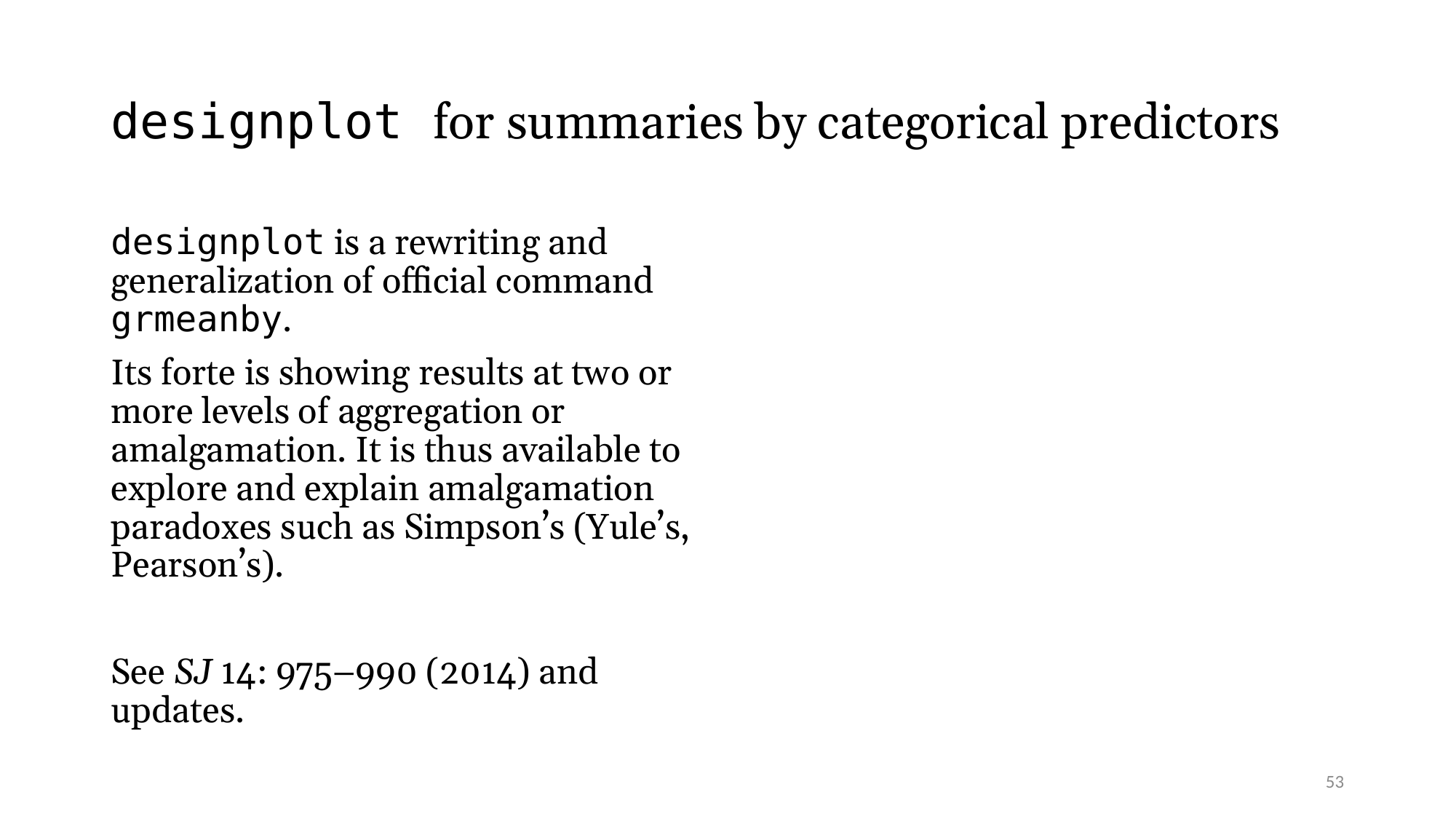

# designplot for summaries by categorical predictors
designplot is a rewriting and generalization of official command grmeanby.
Its forte is showing results at two or more levels of aggregation or amalgamation. It is thus available to explore and explain amalgamation paradoxes such as Simpson’s (Yule’s, Pearson’s).

See SJ 14: 975–990 (2014) and updates.

53